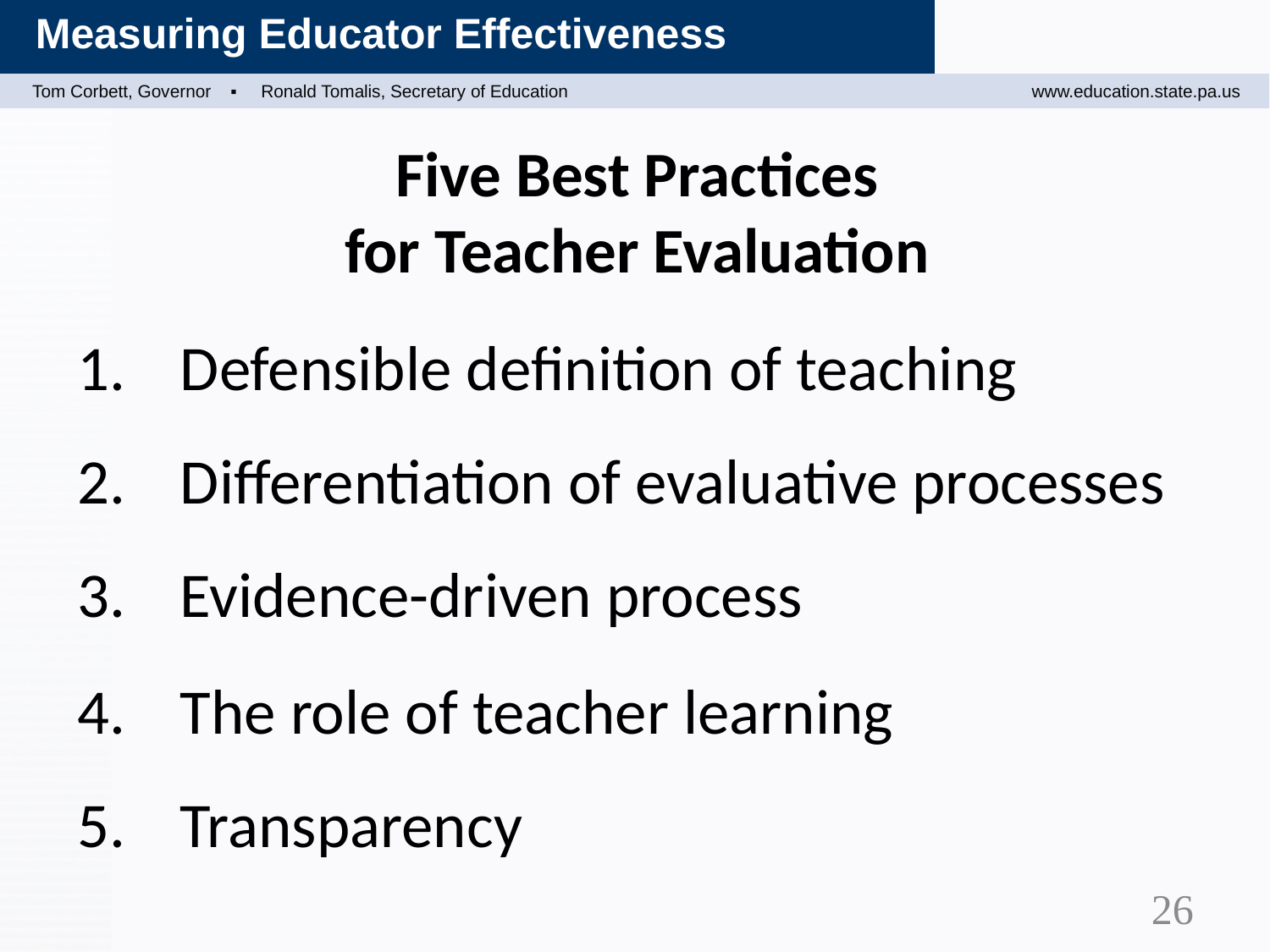

# Five Best Practices for Teacher Evaluation
Defensible definition of teaching

Differentiation of evaluative processes

Evidence-driven process

The role of teacher learning

Transparency
26